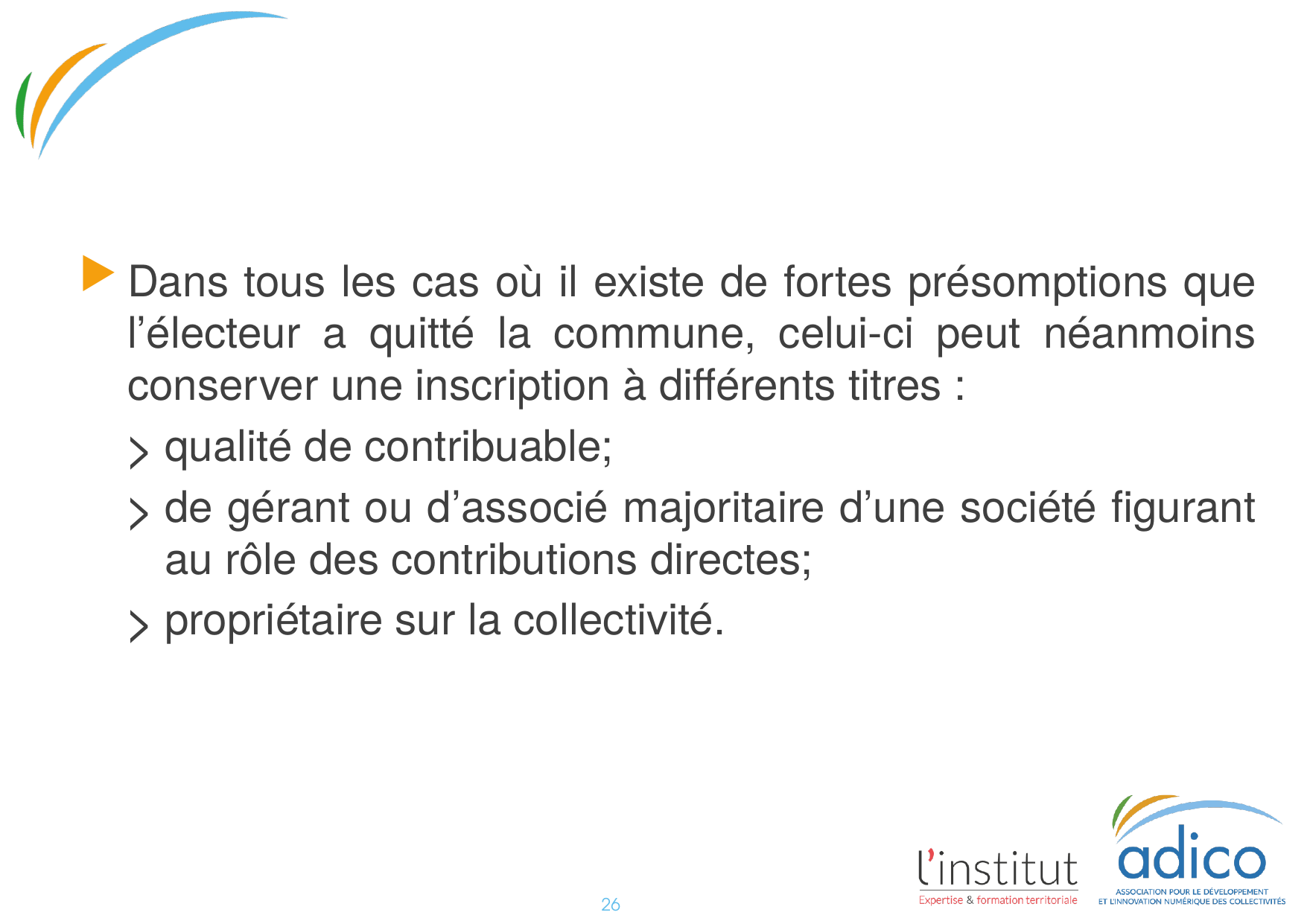

#

Dans tous les cas où il existe de fortes présomptions que l’électeur a quitté la commune, celui-ci peut néanmoins conserver une inscription à différents titres :
qualité de contribuable;
de gérant ou d’associé majoritaire d’une société figurant au rôle des contributions directes;
propriétaire sur la collectivité.